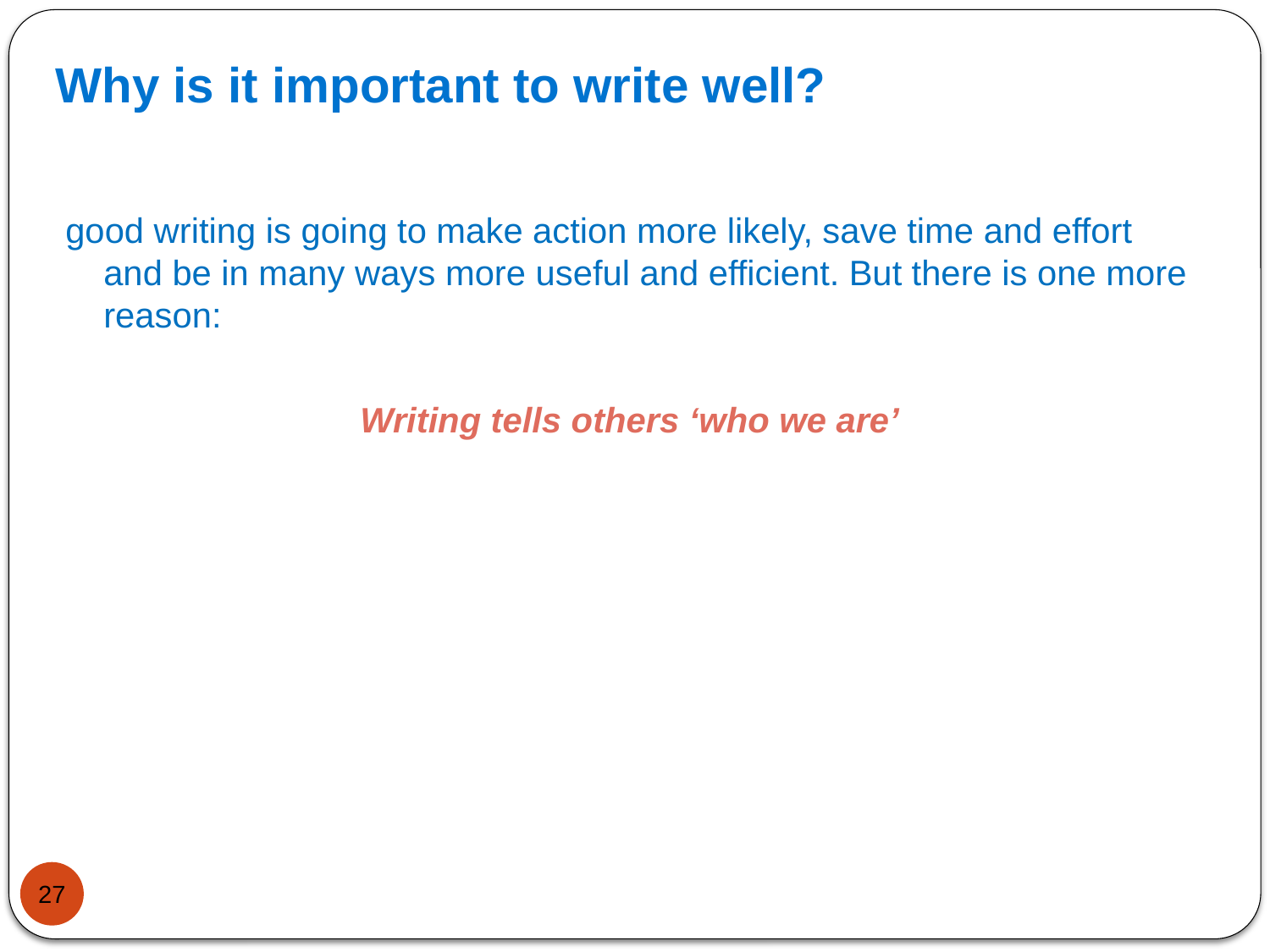

Why is it important to write well?

good writing is going to make action more likely, save time and effort and be in many ways more useful and efficient. But there is one more reason:

Writing tells others ‘who we are’

27